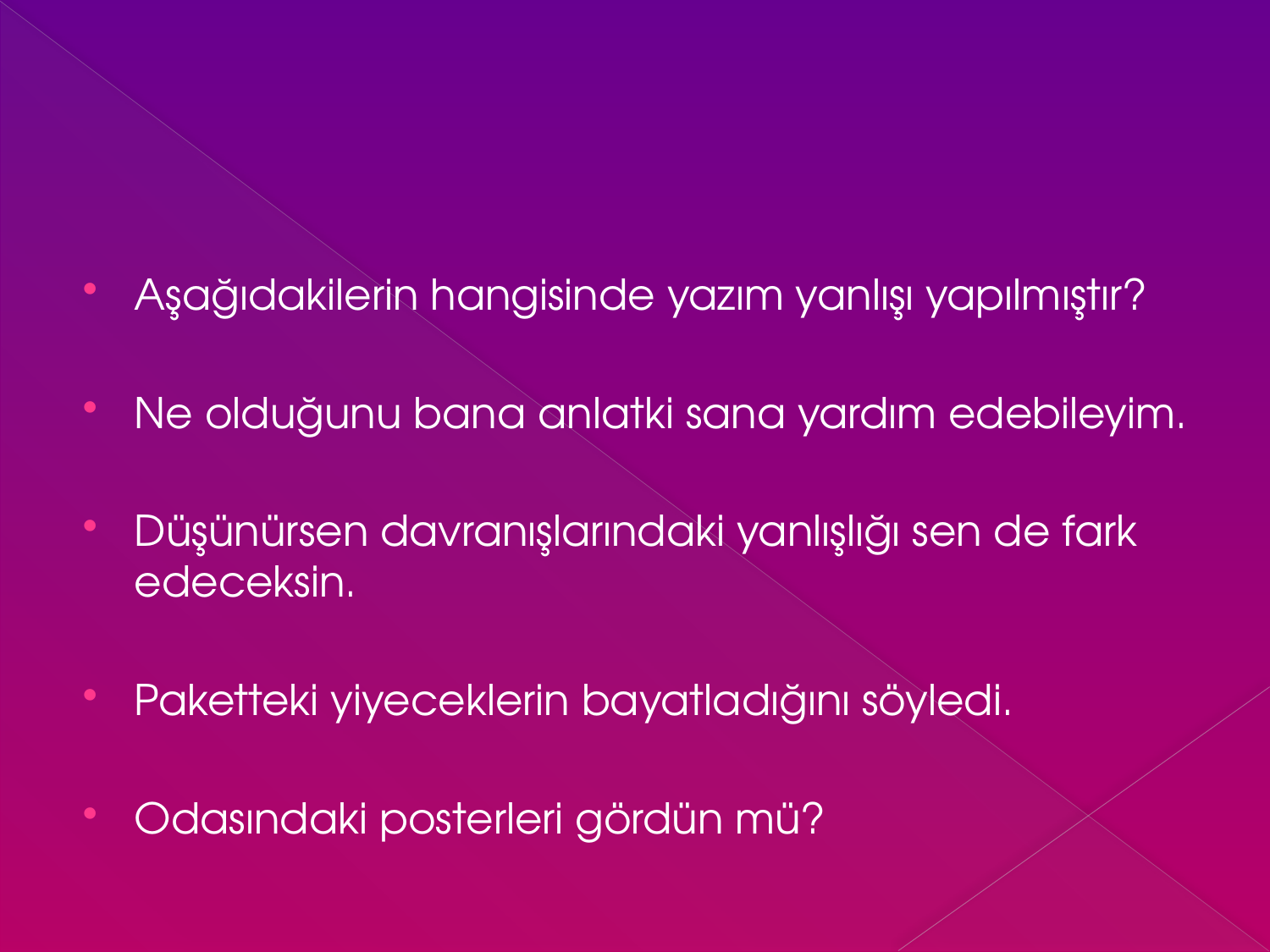

#
Aşağıdakilerin hangisinde yazım yanlışı yapılmıştır?

Ne olduğunu bana anlatki sana yardım edebileyim.

Düşünürsen davranışlarındaki yan­lışlığı sen de fark edeceksin.

Paketteki yiyeceklerin bayatladığı­nı söyledi.

Odasındaki posterleri gördün mü?